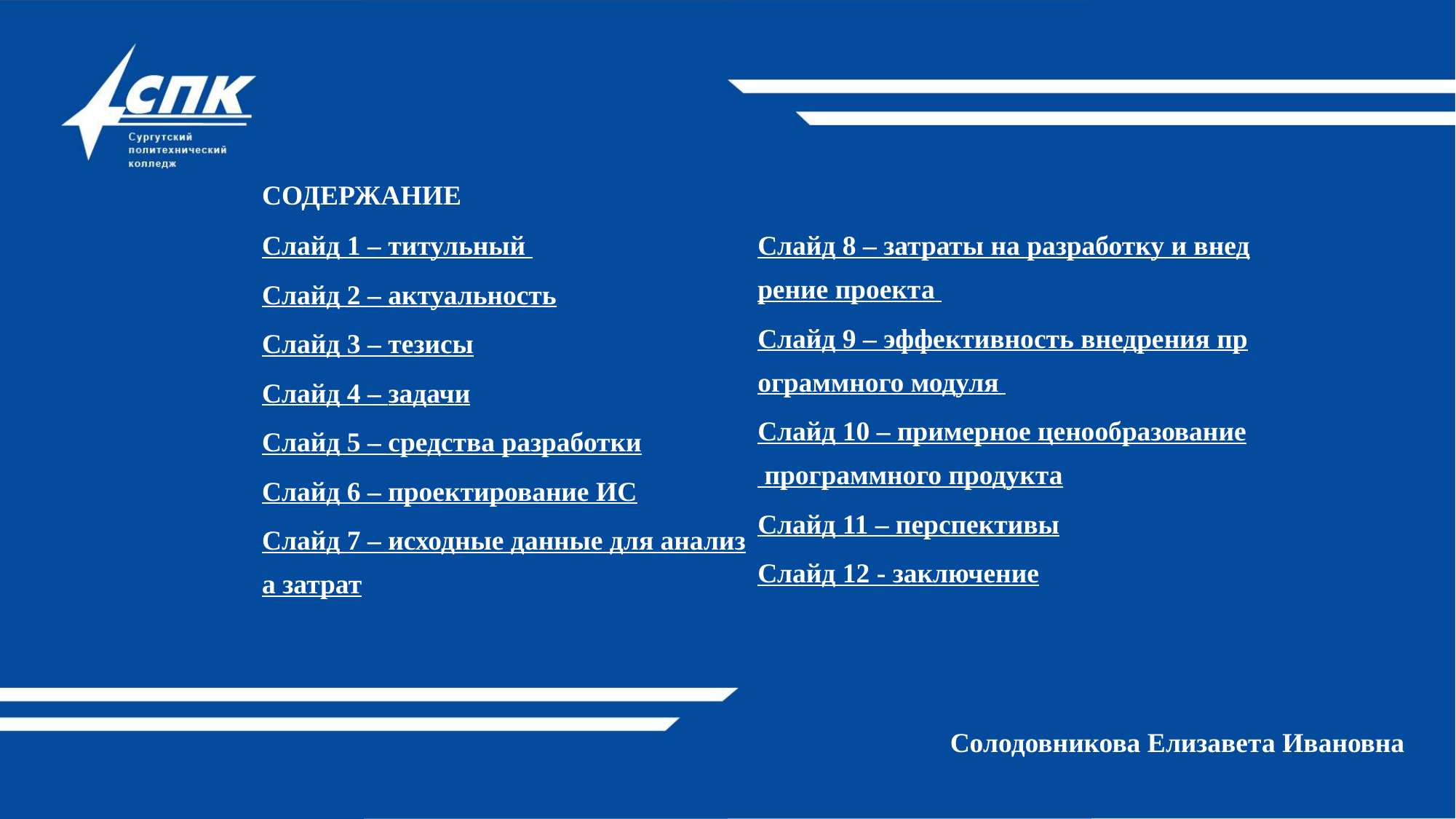

СОДЕРЖАНИЕ
Слайд 1 – титульный
Слайд 2 – актуальность
Слайд 3 – тезисы
Слайд 4 – задачи
Слайд 5 – средства разработки
Слайд 6 – проектирование ИС
Слайд 7 – исходные данные для анализа затрат

Слайд 8 – затраты на разработку и внедрение проекта
Слайд 9 – эффективность внедрения программного модуля
Слайд 10 – примерное ценообразование программного продукта
Слайд 11 – перспективы
Слайд 12 - заключение
# Солодовникова Елизавета Ивановна